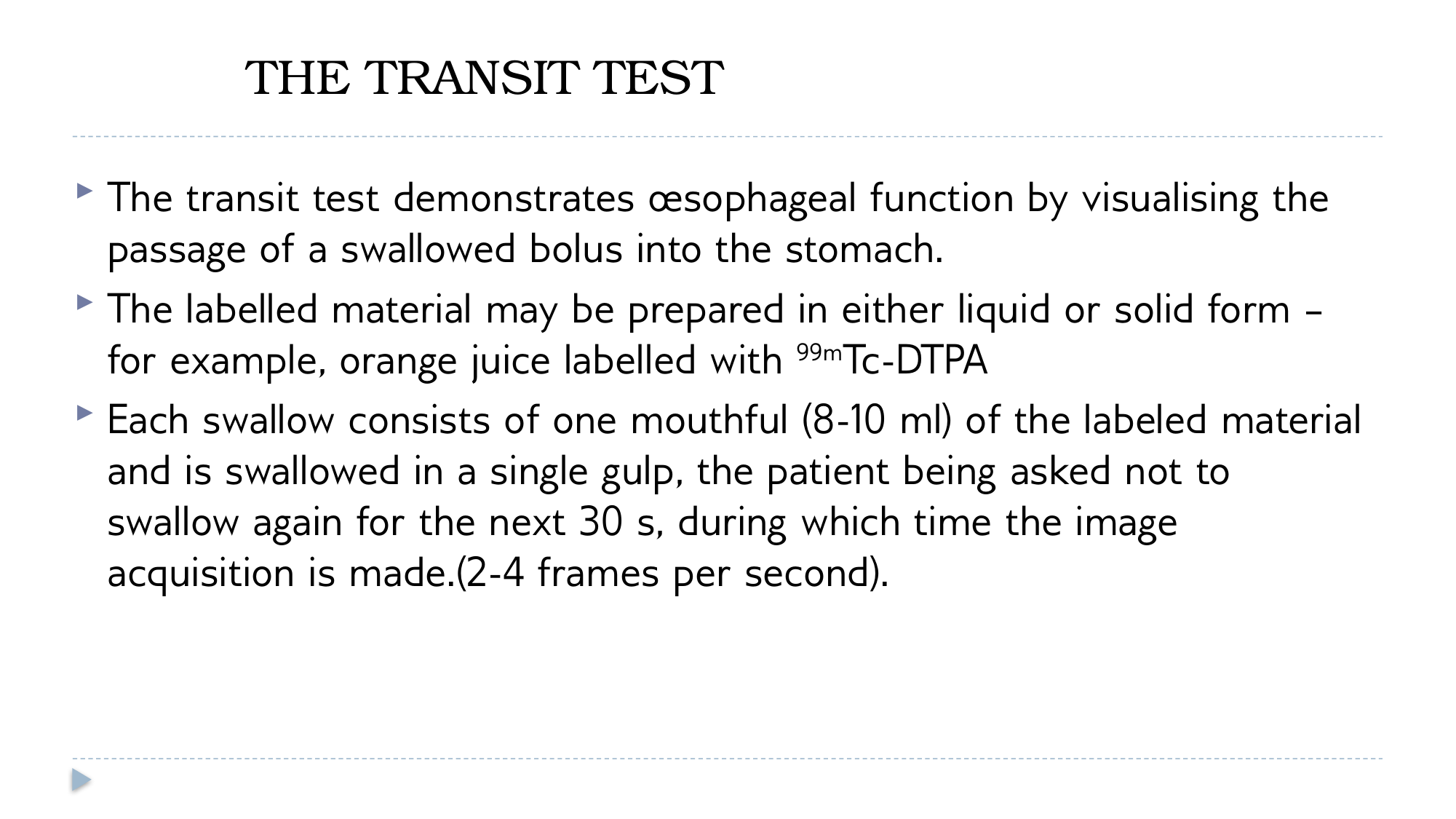

# THE TRANSIT TEST
The transit test demonstrates oesophageal function by visualising the passage of a swallowed bolus into the stomach.
The labelled material may be prepared in either liquid or solid form – for example, orange juice labelled with 99mTc-DTPA
Each swallow consists of one mouthful (8-10 ml) of the labeled material and is swallowed in a single gulp, the patient being asked not to swallow again for the next 30 s, during which time the image acquisition is made.(2-4 frames per second).